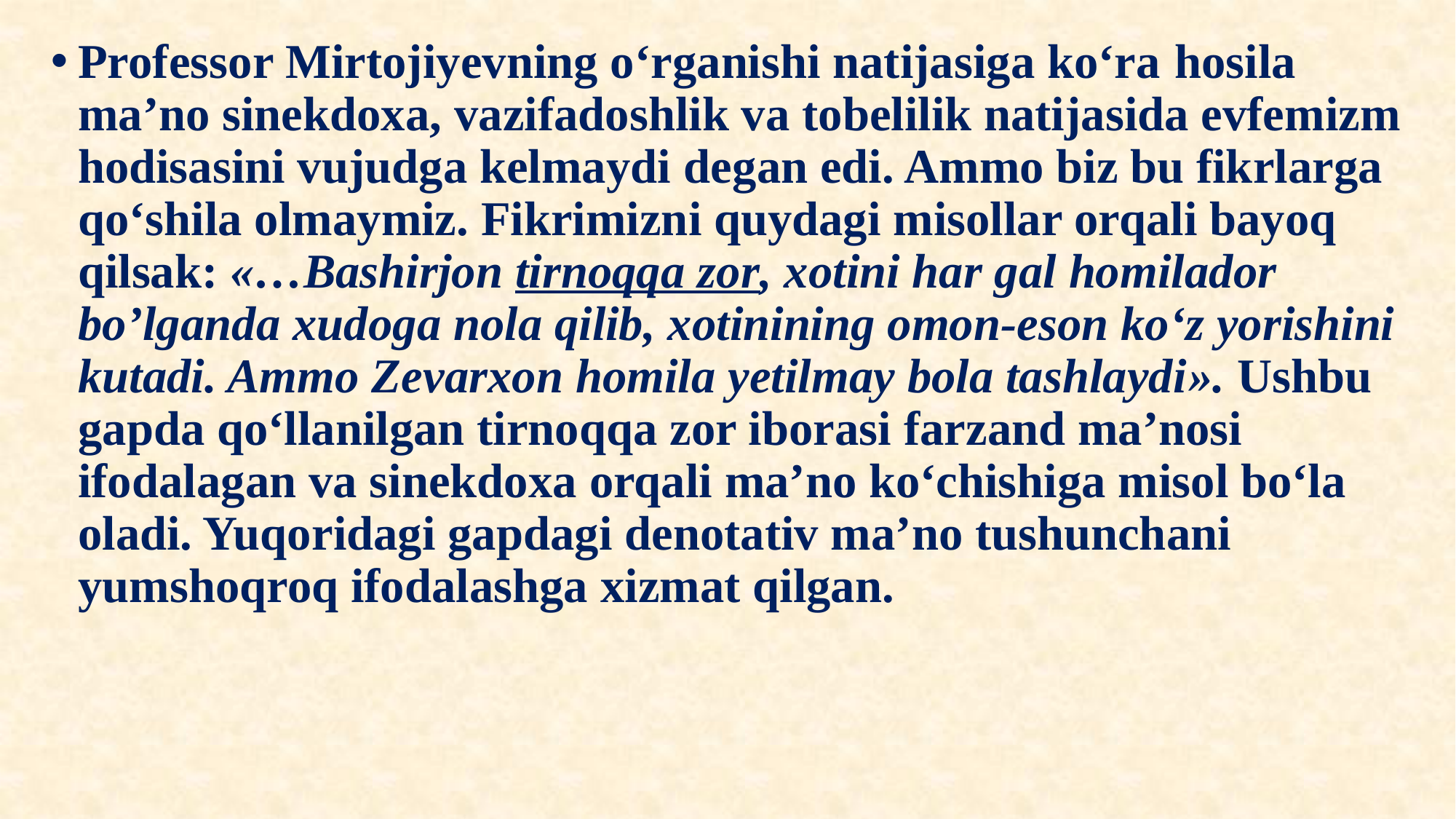

Professor Mirtojiyevning o‘rganishi natijasiga ko‘ra hosila ma’no sinekdoxa, vazifadoshlik va tobelilik natijasida evfemizm hodisasini vujudga kelmaydi degan edi. Ammo biz bu fikrlarga qo‘shila olmaymiz. Fikrimizni quydagi misollar orqali bayoq qilsak: «…Bashirjon tirnoqqa zor, xotini har gal homilador bo’lganda xudoga nola qilib, xotinining omon-eson ko‘z yorishini kutadi. Ammo Zevarxon homila yetilmay bola tashlaydi». Ushbu gapda qo‘llanilgan tirnoqqa zor iborasi farzand ma’nosi ifodalagan va sinekdoxa orqali ma’no ko‘chishiga misol bo‘la oladi. Yuqoridagi gapdagi denotativ ma’no tushunchani yumshoqroq ifodalashga xizmat qilgan.
#